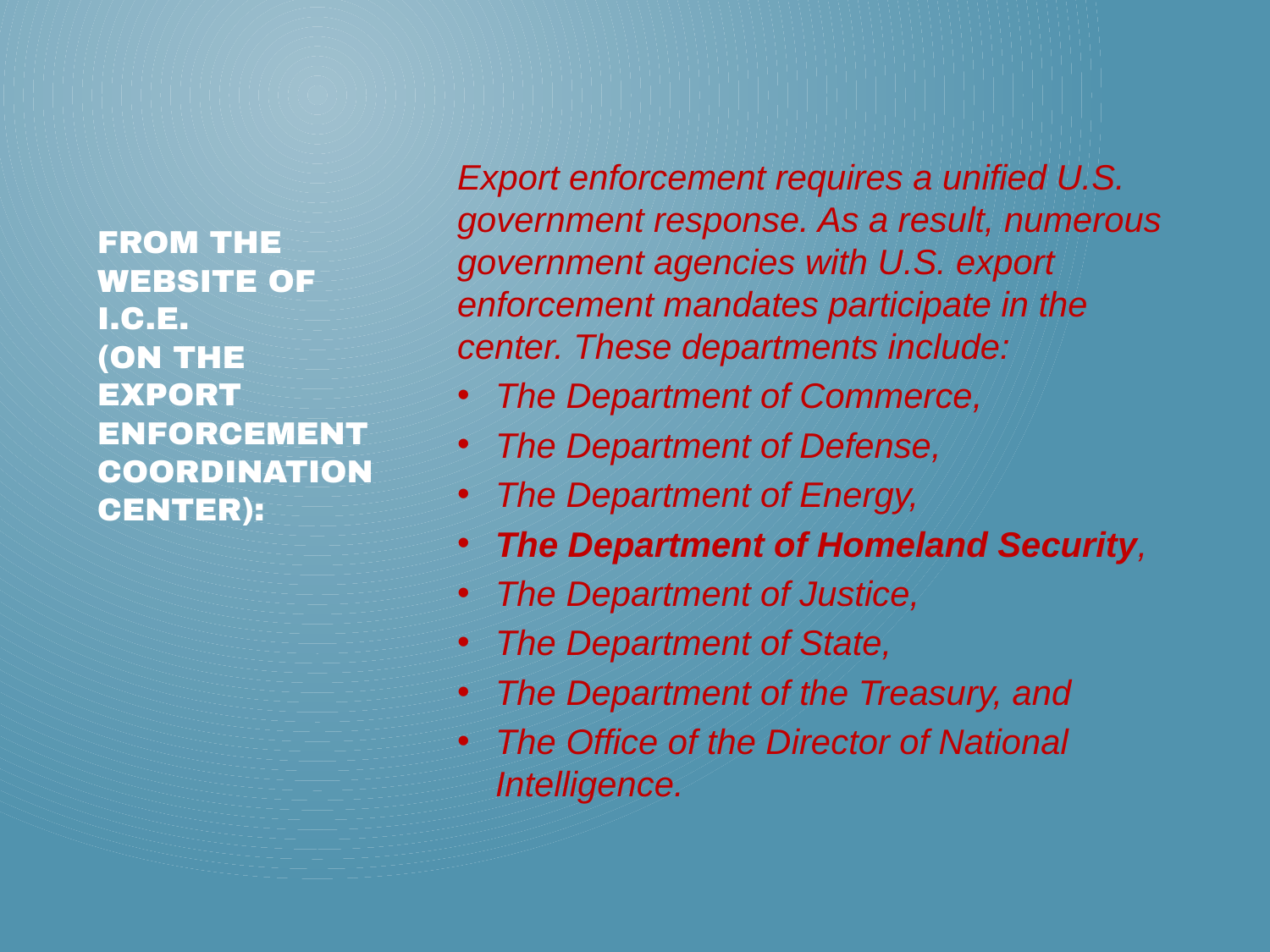

Export enforcement requires a unified U.S. government response. As a result, numerous government agencies with U.S. export enforcement mandates participate in the center. These departments include:
The Department of Commerce,
The Department of Defense,
The Department of Energy,
The Department of Homeland Security,
The Department of Justice,
The Department of State,
The Department of the Treasury, and
The Office of the Director of National Intelligence.

# From the website of i.c.e. (on The Export Enforcement Coordination Center):